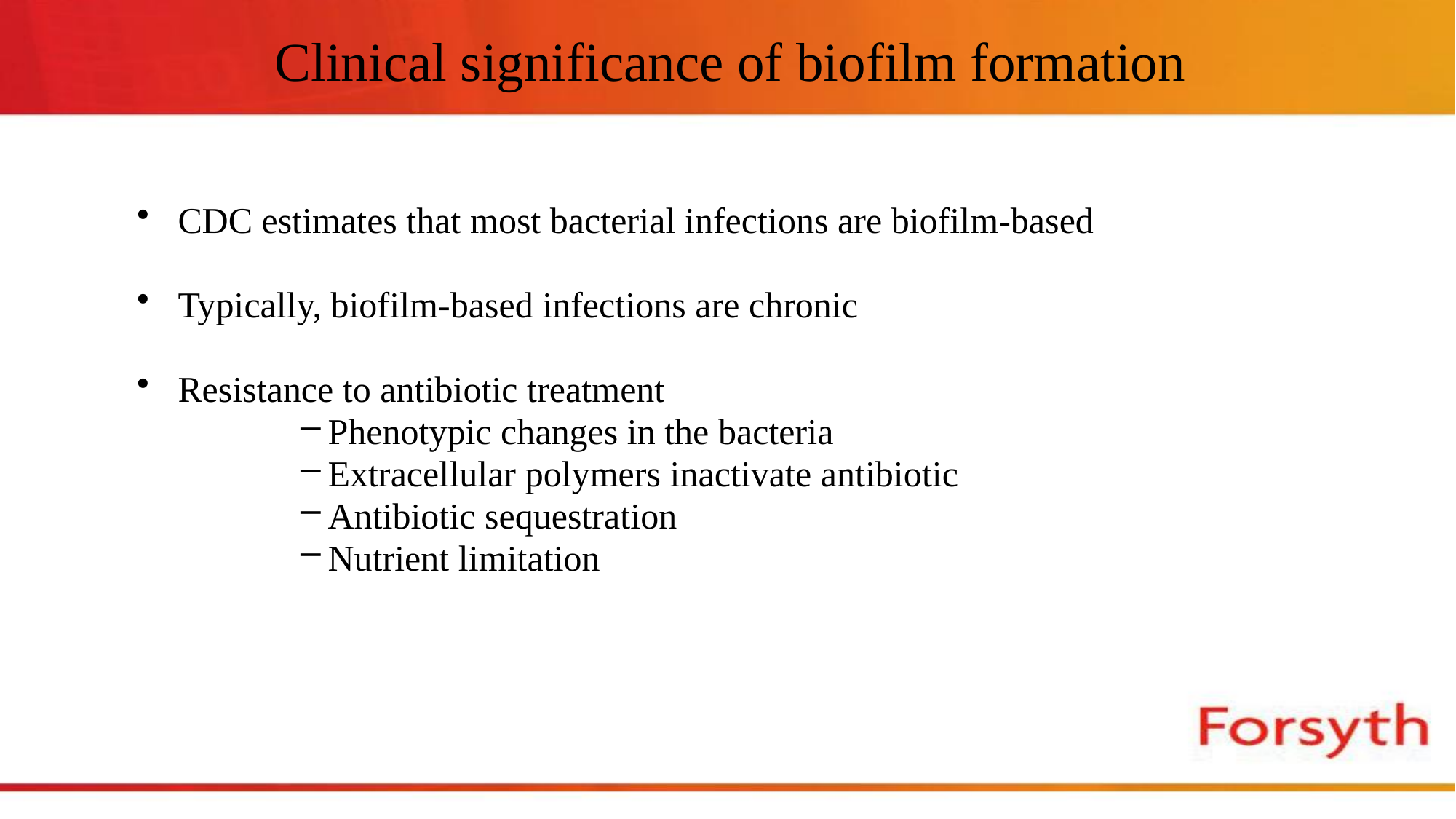

# Clinical significance of biofilm formation
CDC estimates that most bacterial infections are biofilm-based

Typically, biofilm-based infections are chronic

Resistance to antibiotic treatment
Phenotypic changes in the bacteria
Extracellular polymers inactivate antibiotic
Antibiotic sequestration
Nutrient limitation